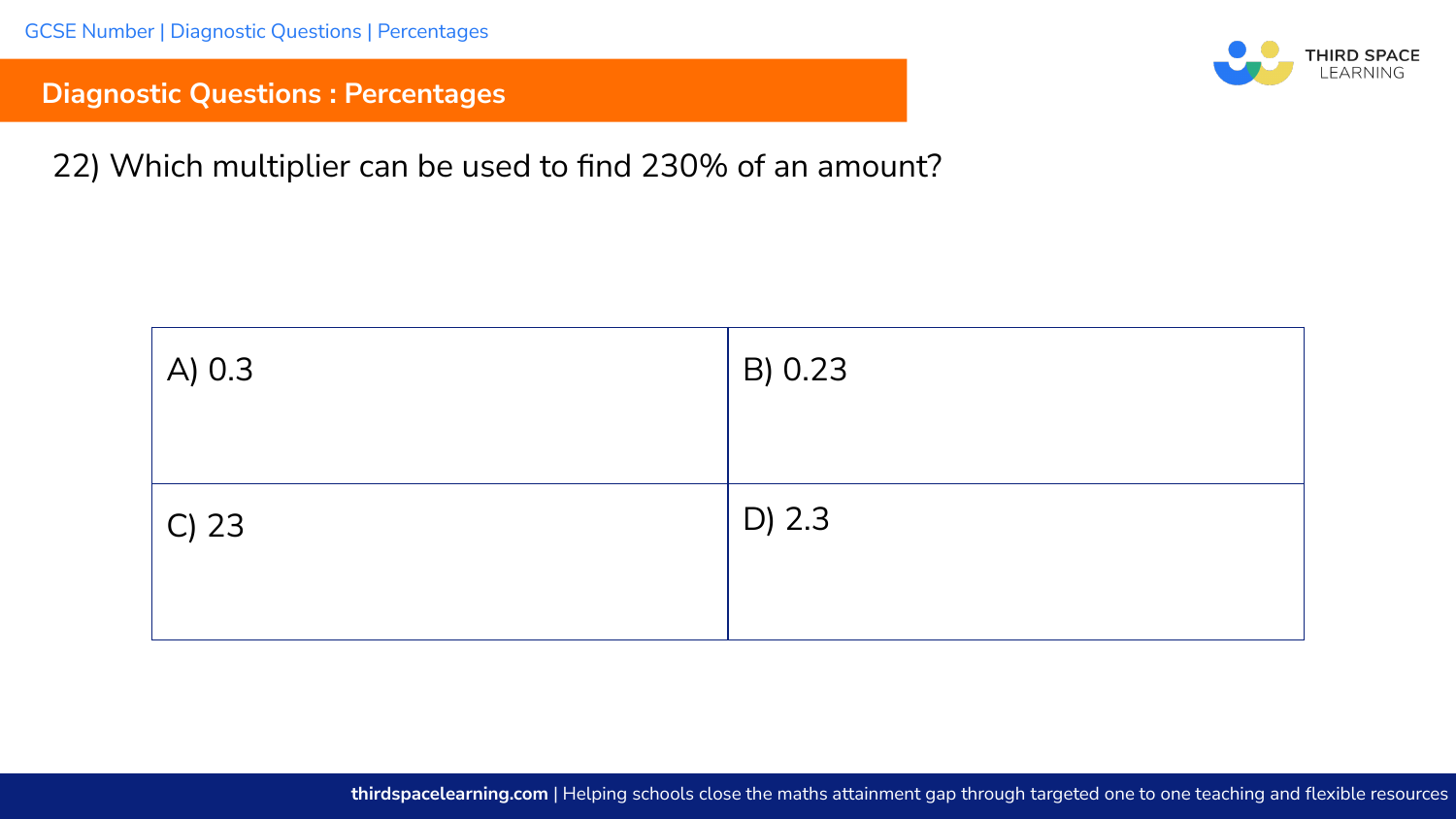

Diagnostic Questions : Percentages
| 22) Which multiplier can be used to find 230% of an amount? |
| --- |
| A) 0.3 | B) 0.23 |
| --- | --- |
| C) 23 | D) 2.3 |